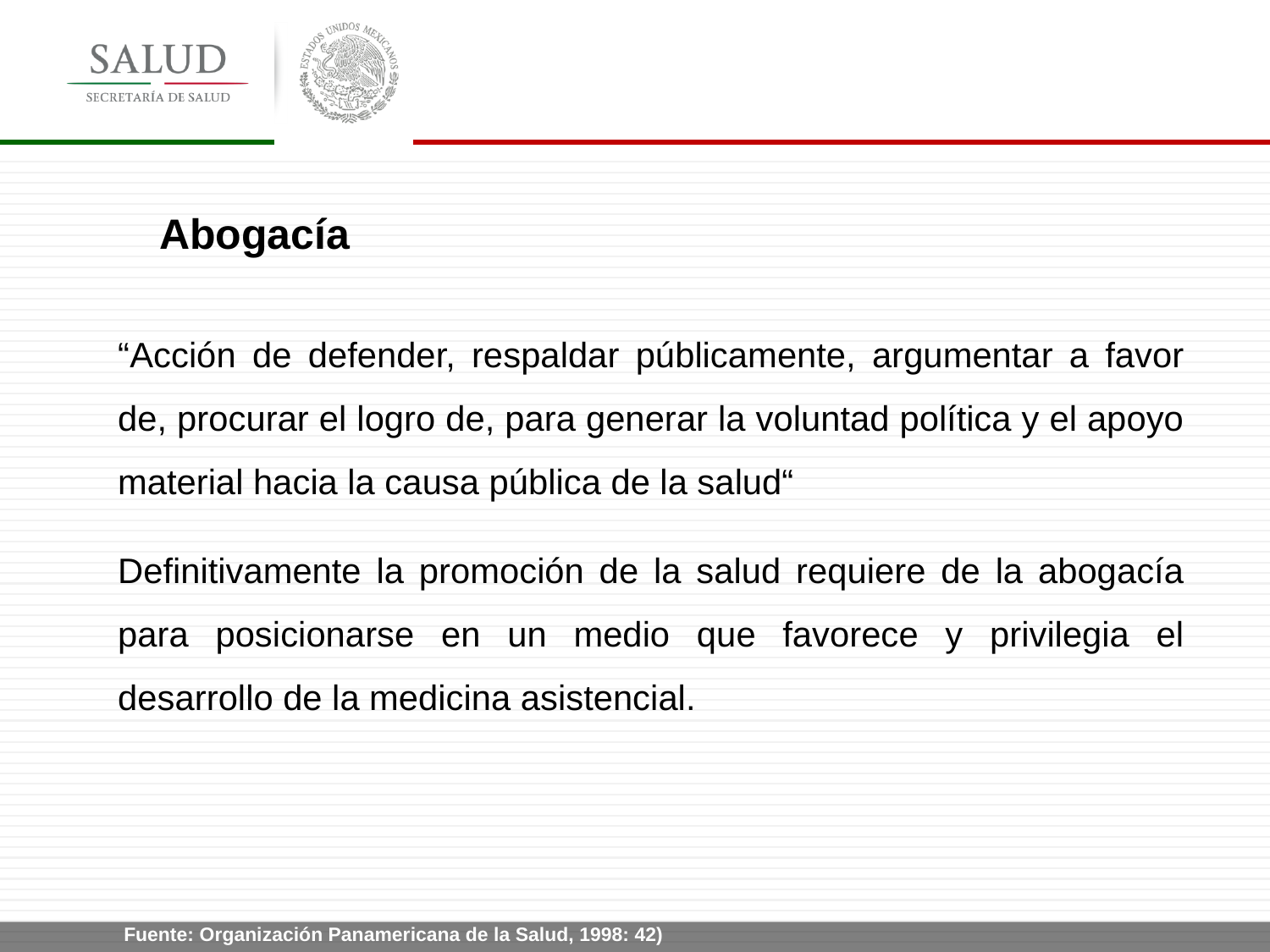

Abogacía
“Acción de defender, respaldar públicamente, argumentar a favor de, procurar el logro de, para generar la voluntad política y el apoyo material hacia la causa pública de la salud“

Definitivamente la promoción de la salud requiere de la abogacía para posicionarse en un medio que favorece y privilegia el desarrollo de la medicina asistencial.
Fuente: Organización Panamericana de la Salud, 1998: 42)